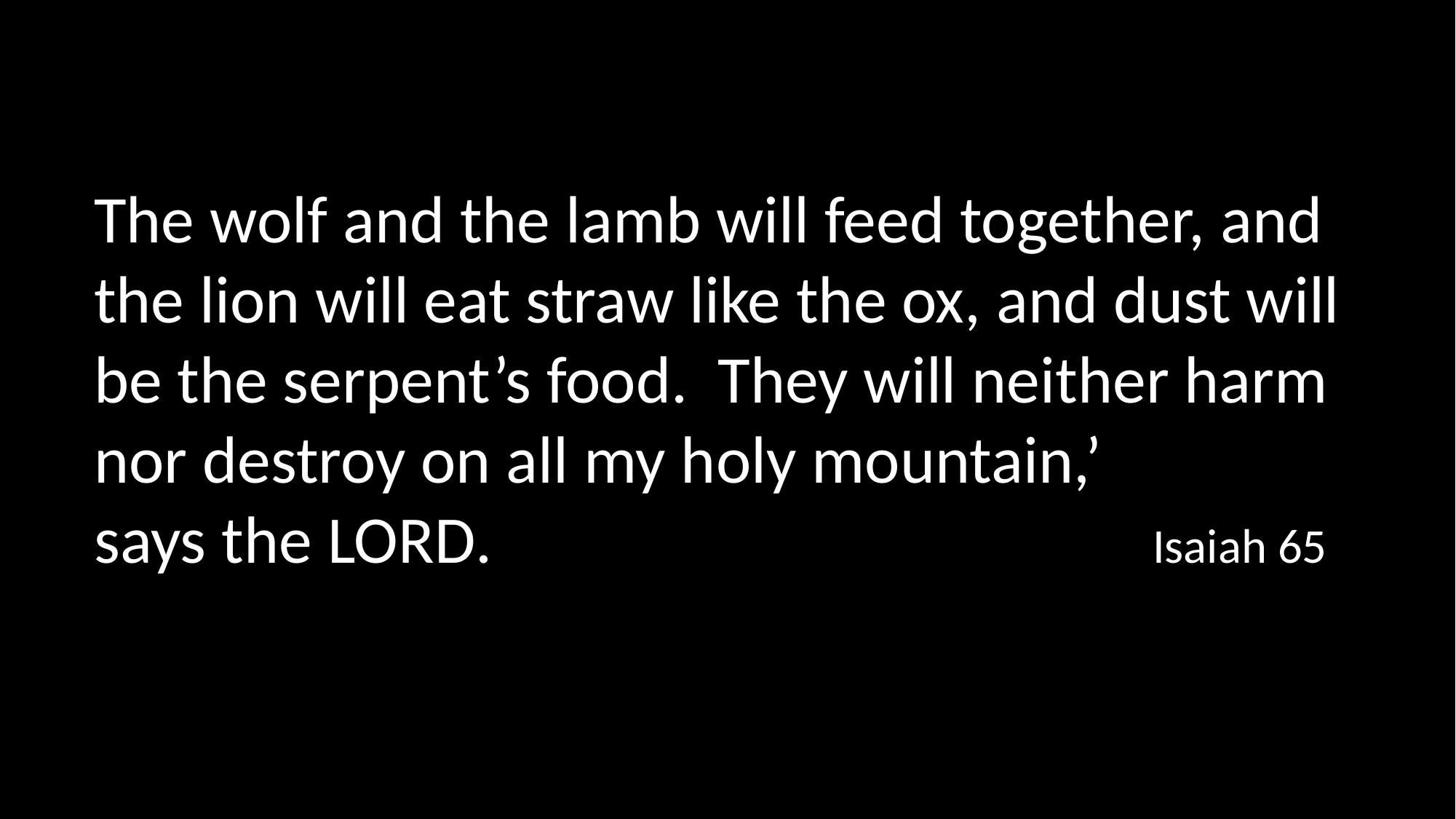

The wolf and the lamb will feed together, and the lion will eat straw like the ox, and dust will be the serpent’s food.  They will neither harm nor destroy on all my holy mountain,’
says the Lord.  					                 Isaiah 65